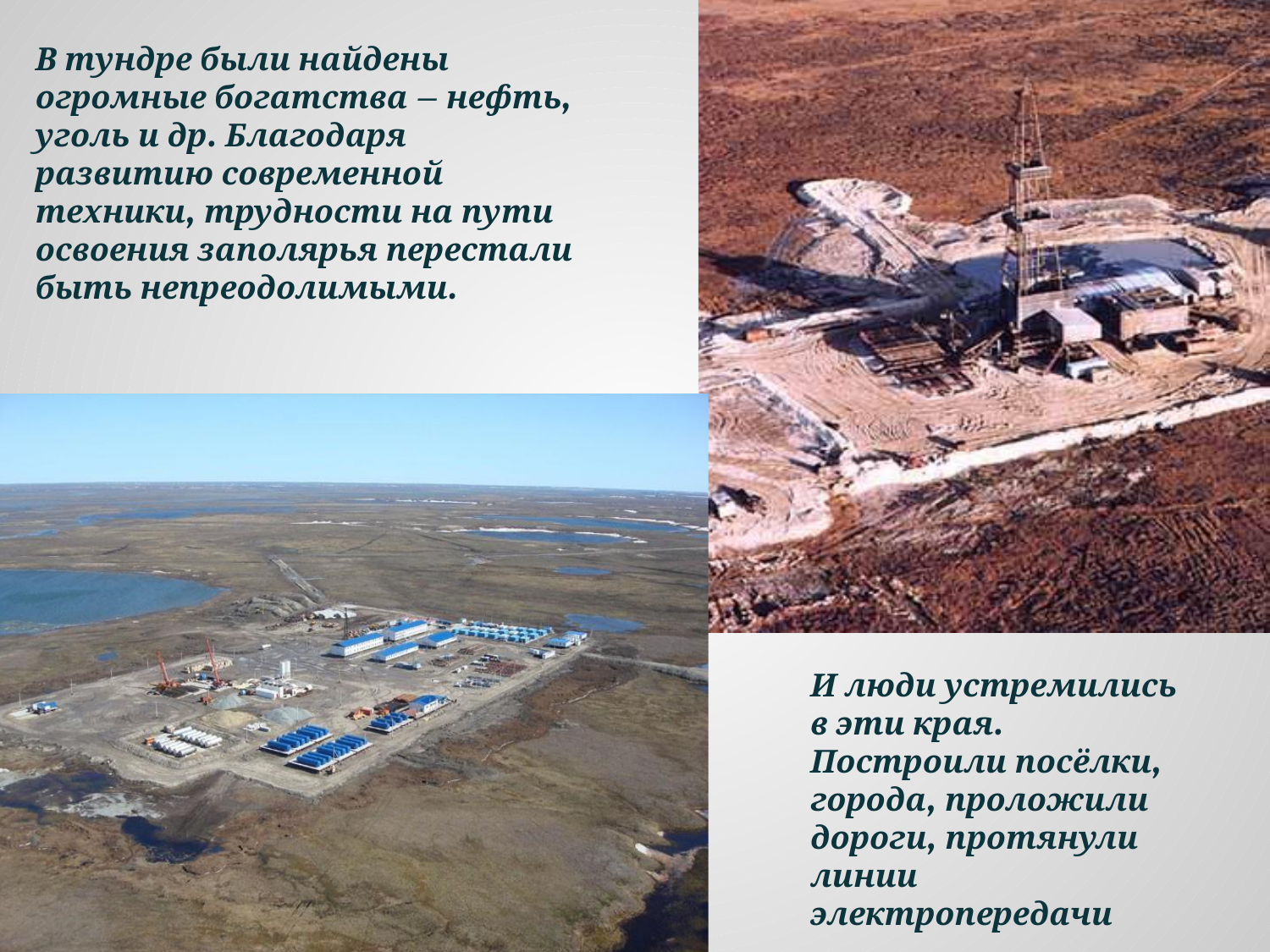

В тундре были найдены огромные богатства – нефть, уголь и др. Благодаря развитию современной техники, трудности на пути освоения заполярья перестали быть непреодолимыми.

И люди устремились в эти края. Построили посёлки, города, проложили дороги, протянули линии электропередачи